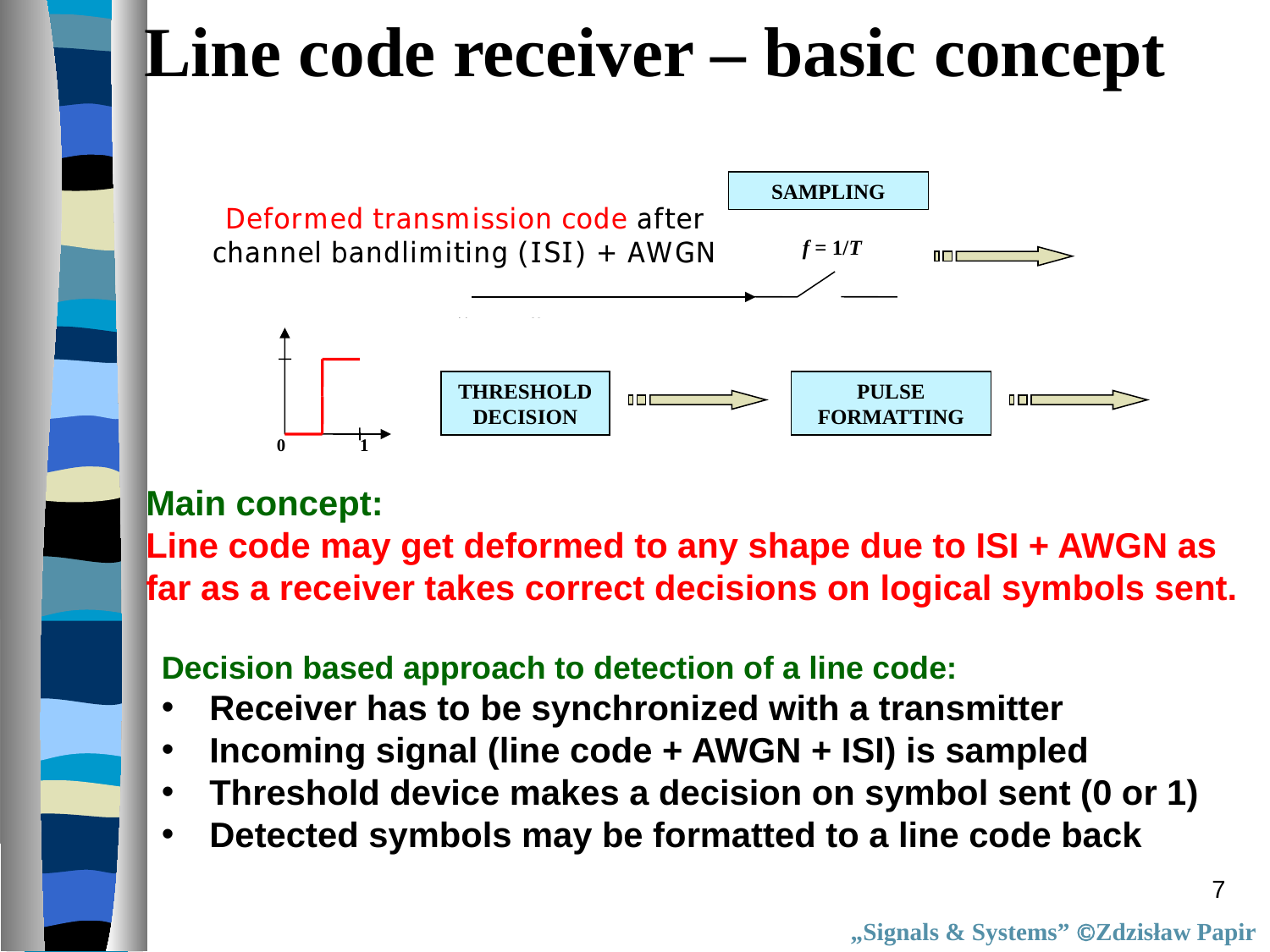

Line code receiver – basic concept

ILPF
SAMPLING

δ(t)
π/W
Sa(Wt)
 f = 1/T

  W
  ω

δ(t)

THRESHOLD
DECISION
PULSE
FORMATTING

 0
1

Deformed transmission code after
channel bandlimiting (ISI) + AWGN

Main concept:
Line code may get deformed to any shape due to ISI + AWGN as far as a receiver takes correct decisions on logical symbols sent.
Decision based approach to detection of a line code:
Receiver has to be synchronized with a transmitter
Incoming signal (line code + AWGN + ISI) is sampled
Threshold device makes a decision on symbol sent (0 or 1)
Detected symbols may be formatted to a line code back
7
„Signals & Systems” ©Zdzisław Papir